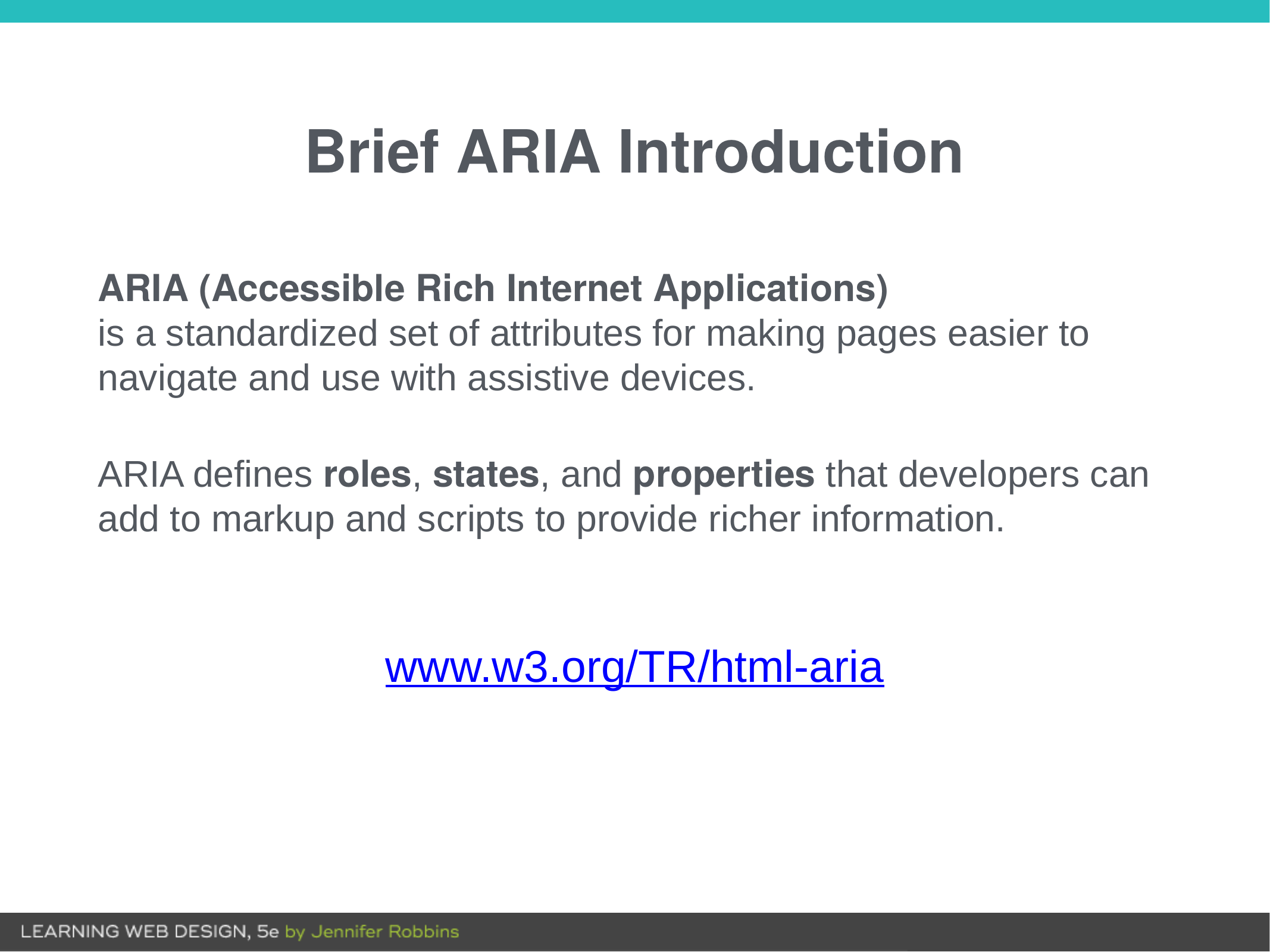

# Brief ARIA Introduction
ARIA (Accessible Rich Internet Applications)
is a standardized set of attributes for making pages easier to navigate and use with assistive devices.
ARIA defines roles, states, and properties that developers can add to markup and scripts to provide richer information.
www.w3.org/TR/html-aria